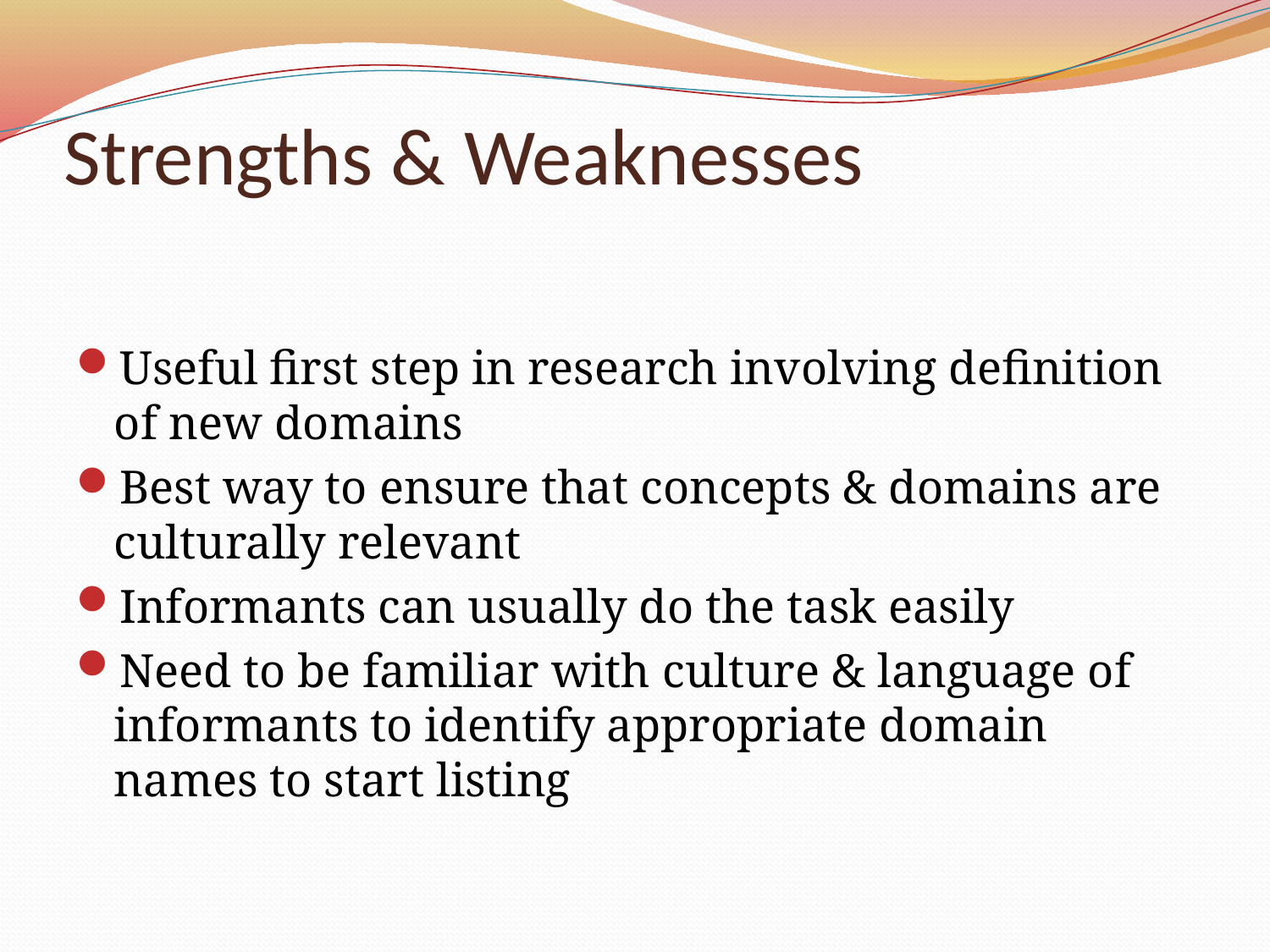

# Strengths & Weaknesses

Useful first step in research involving definition of new domains
Best way to ensure that concepts & domains are culturally relevant
Informants can usually do the task easily
Need to be familiar with culture & language of informants to identify appropriate domain names to start listing